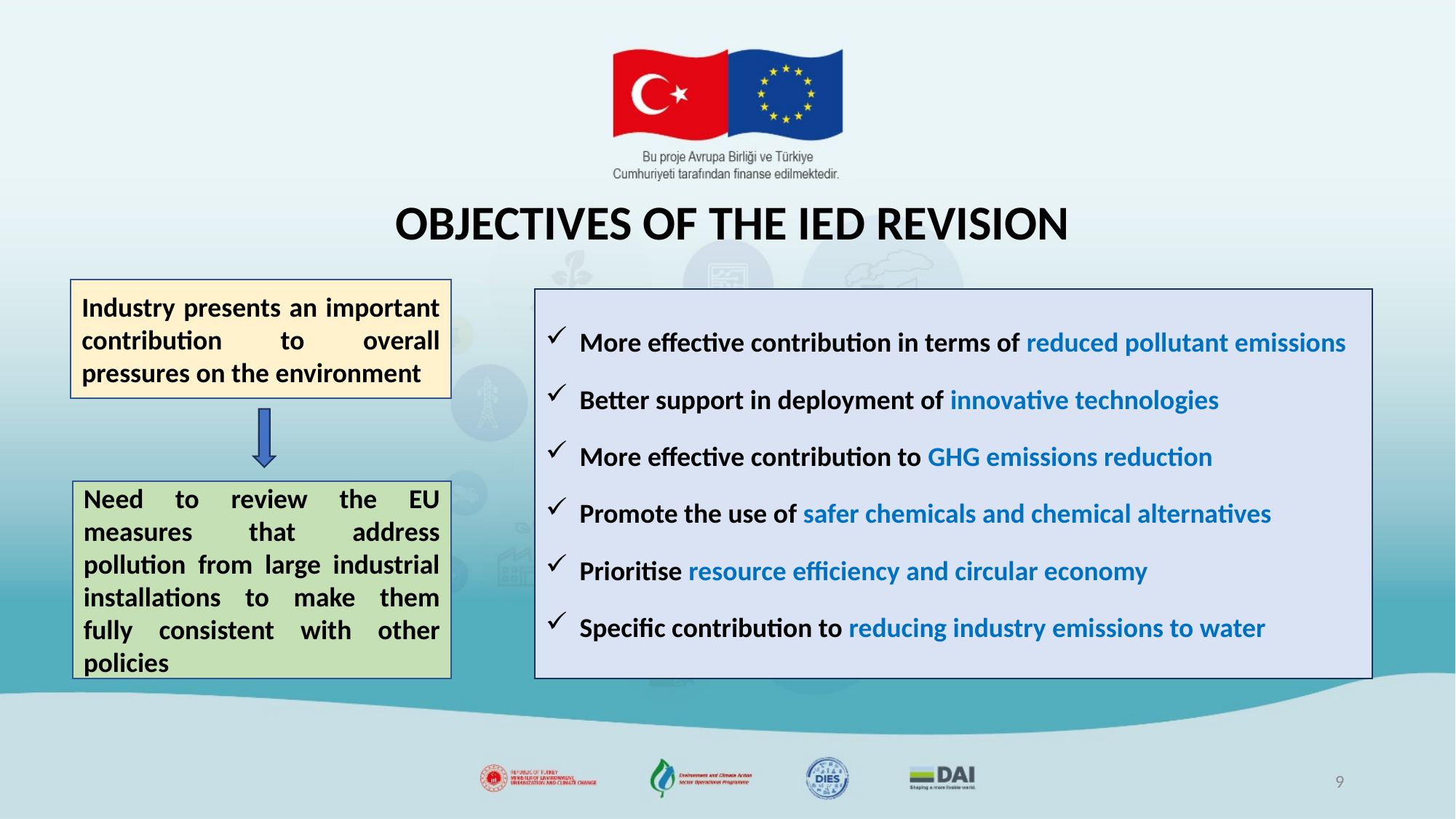

# OBJECTIVES OF THE IED REVISION

Industry presents an important contribution to overall pressures on the environment
More effective contribution in terms of reduced pollutant emissions
Better support in deployment of innovative technologies
More effective contribution to GHG emissions reduction
Promote the use of safer chemicals and chemical alternatives
Prioritise resource efficiency and circular economy
Specific contribution to reducing industry emissions to water

Need to review the EU measures that address pollution from large industrial installations to make them fully consistent with other policies
9